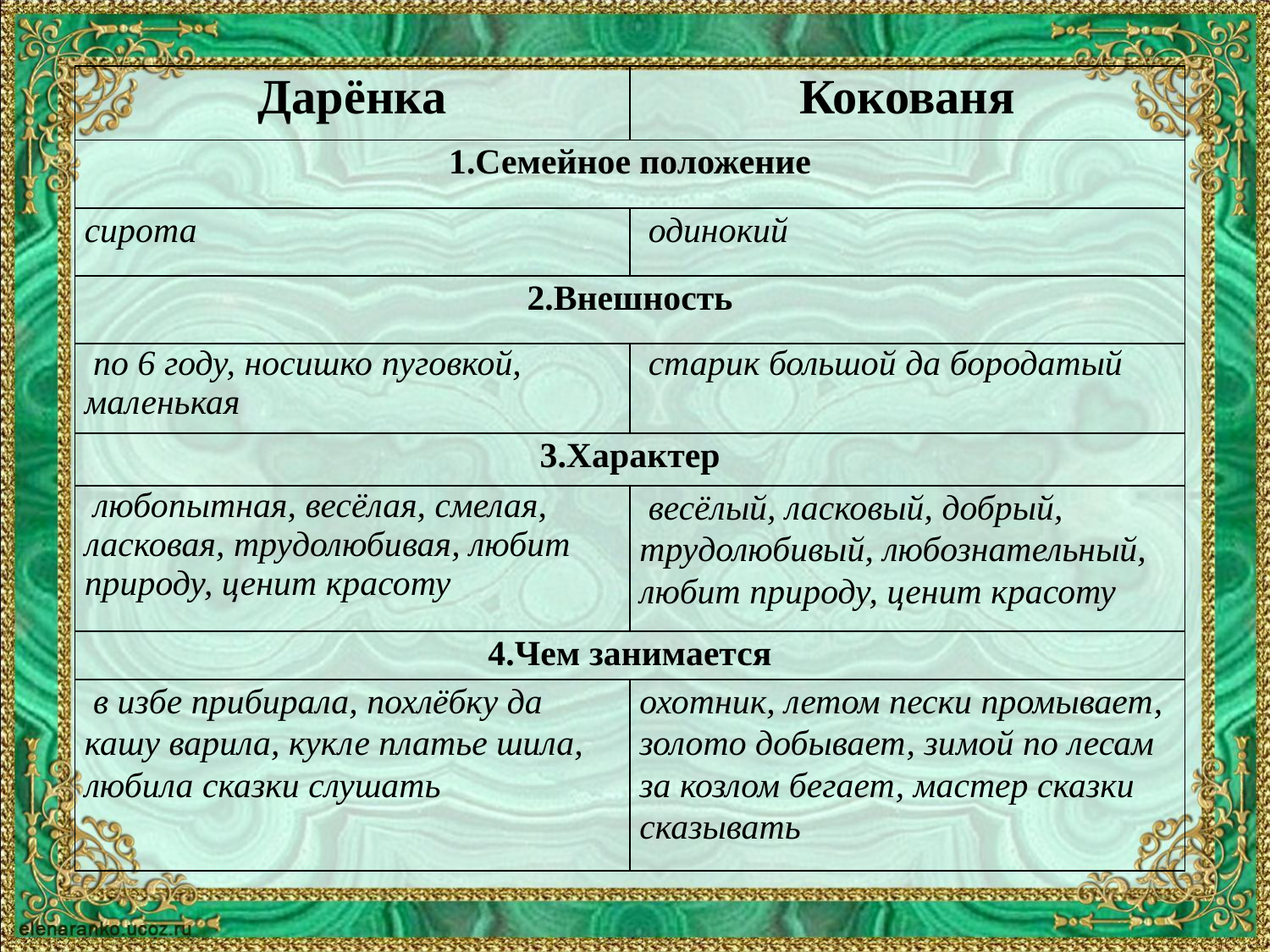

| Дарёнка | Кокованя |
| --- | --- |
| 1.Семейное положение |  |
| сирота | одинокий |
| 2.Внешность |  |
| по 6 году, носишко пуговкой, маленькая | старик большой да бородатый |
| 3.Характер |  |
| любопытная, весёлая, смелая, ласковая, трудолюбивая, любит природу, ценит красоту | весёлый, ласковый, добрый, трудолюбивый, любознательный, любит природу, ценит красоту |
| 4.Чем занимается |  |
| в избе прибирала, похлёбку да кашу варила, кукле платье шила, любила сказки слушать | охотник, летом пески промывает, золото добывает, зимой по лесам за козлом бегает, мастер сказки сказывать |